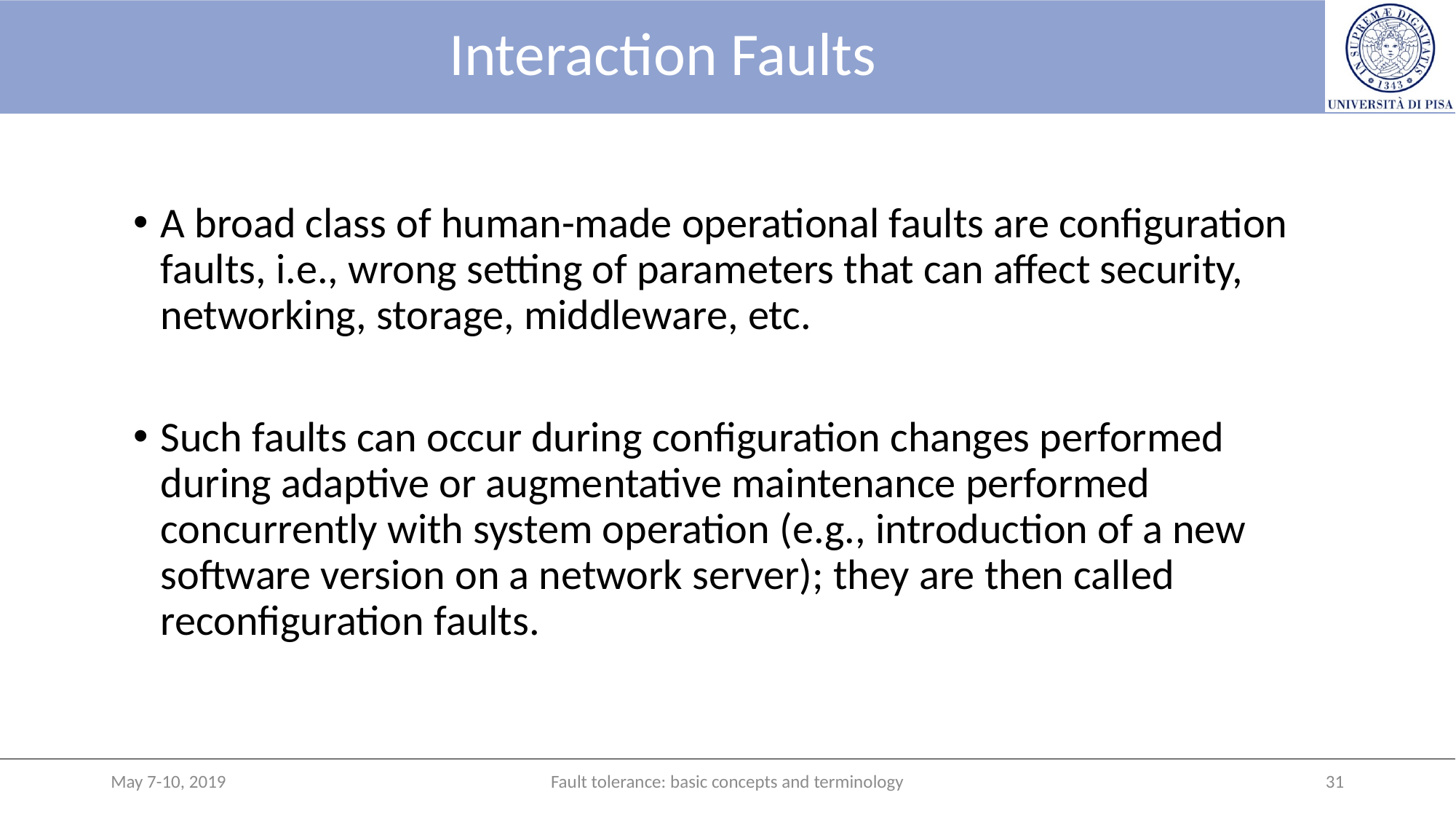

# Interaction Faults
A broad class of human-made operational faults are configuration faults, i.e., wrong setting of parameters that can affect security, networking, storage, middleware, etc.

Such faults can occur during configuration changes performed during adaptive or augmentative maintenance performed concurrently with system operation (e.g., introduction of a new software version on a network server); they are then called reconfiguration faults.

May 7-10, 2019
Fault tolerance: basic concepts and terminology
31